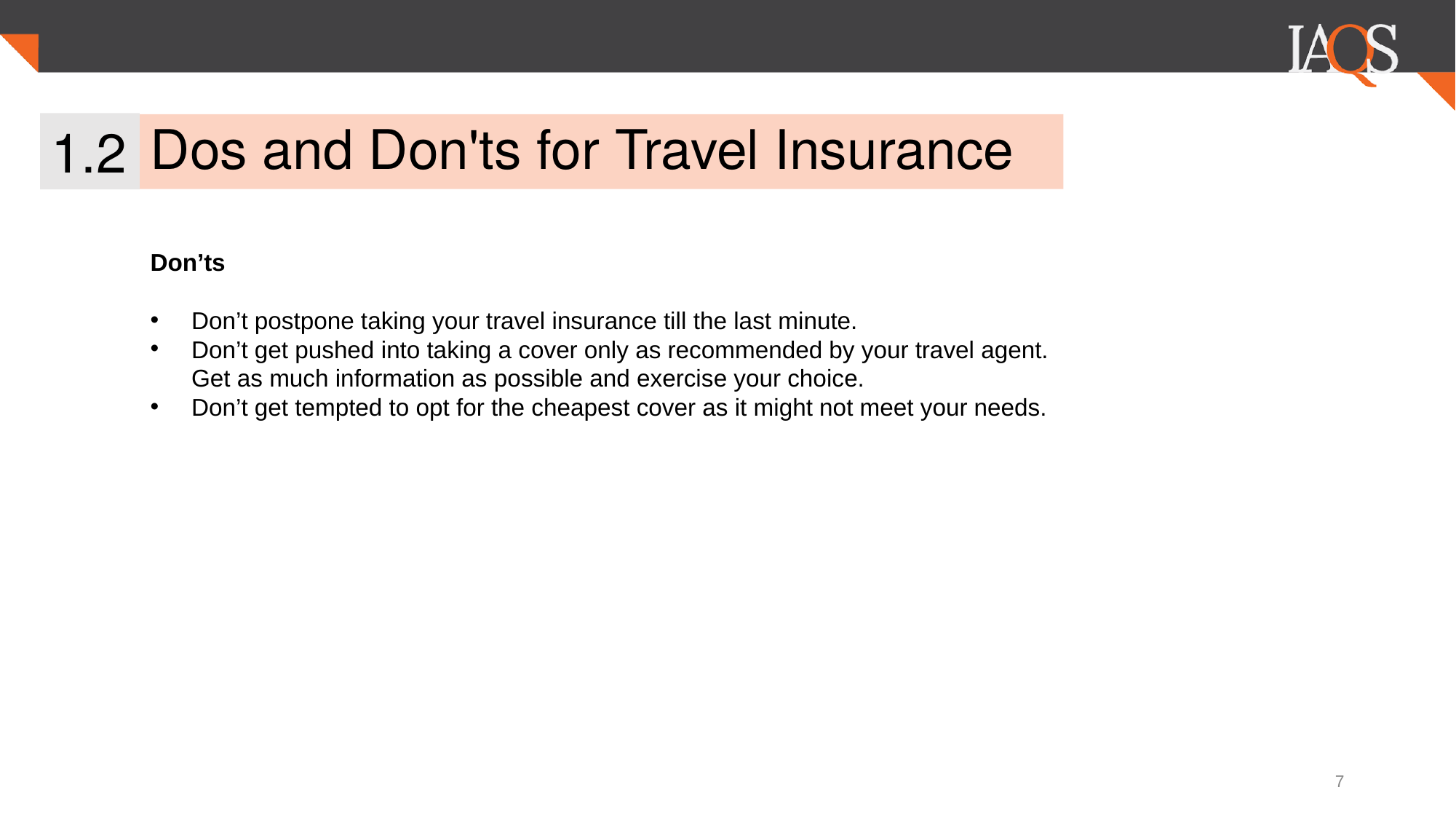

1.2
# Dos and Don'ts for Travel Insurance
Don’ts

Don’t postpone taking your travel insurance till the last minute.
Don’t get pushed into taking a cover only as recommended by your travel agent. Get as much information as possible and exercise your choice.
Don’t get tempted to opt for the cheapest cover as it might not meet your needs.
7